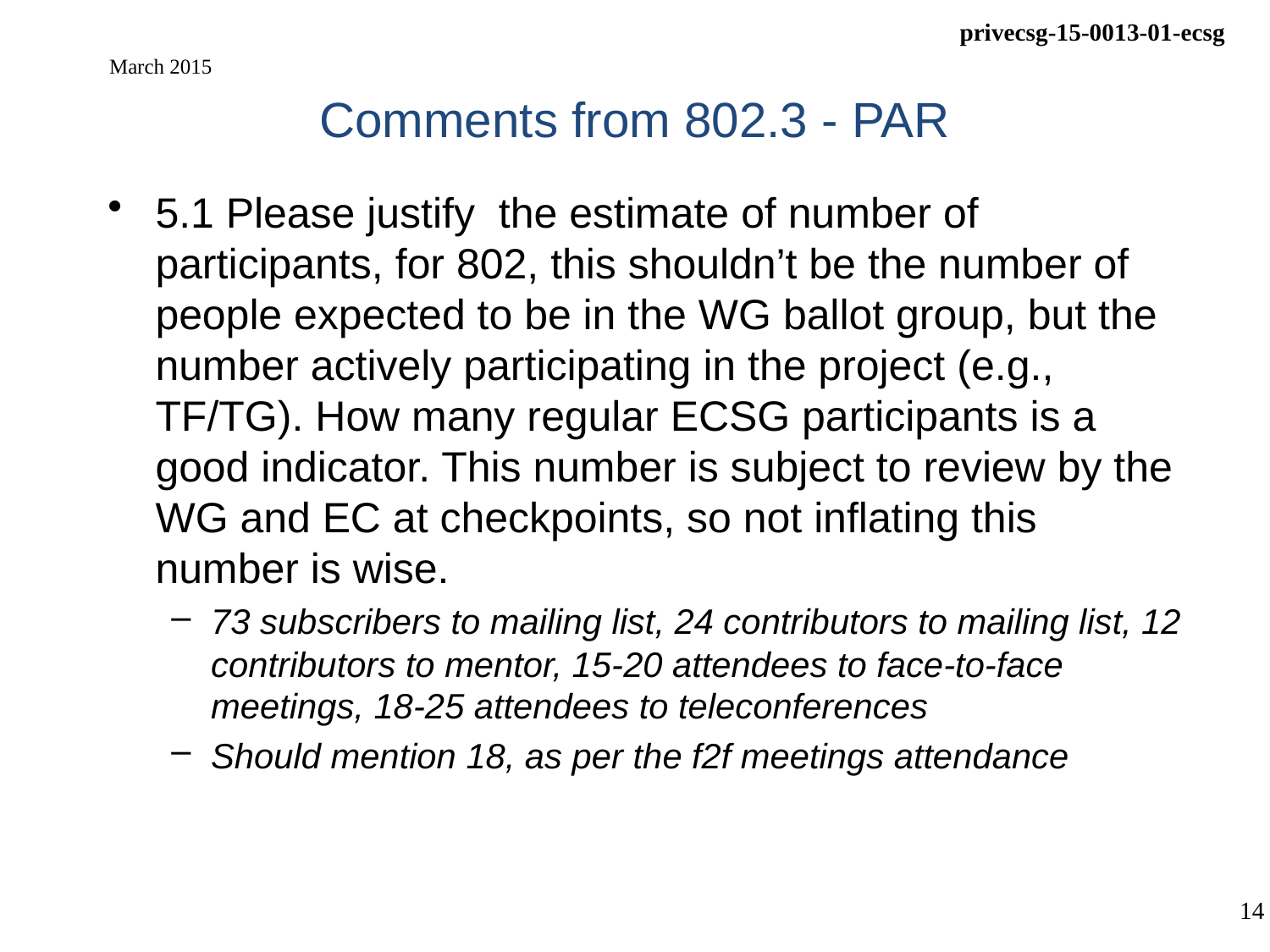

# Comments from 802.3 - PAR
March 2015
5.1 Please justify  the estimate of number of participants, for 802, this shouldn’t be the number of people expected to be in the WG ballot group, but the number actively participating in the project (e.g., TF/TG). How many regular ECSG participants is a good indicator. This number is subject to review by the WG and EC at checkpoints, so not inflating this number is wise.
73 subscribers to mailing list, 24 contributors to mailing list, 12 contributors to mentor, 15-20 attendees to face-to-face meetings, 18-25 attendees to teleconferences
Should mention 18, as per the f2f meetings attendance